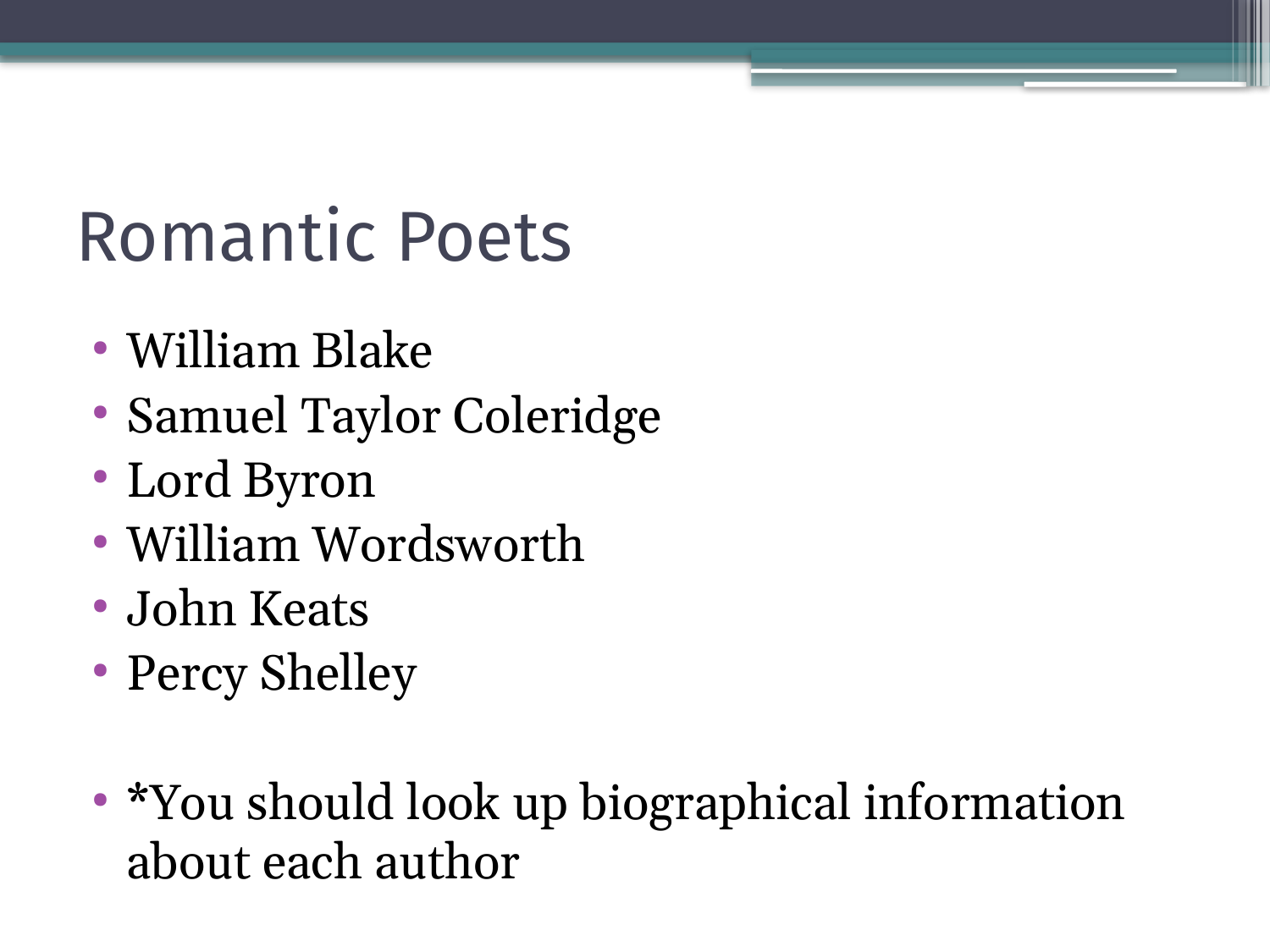

# Romantic Poets
William Blake
Samuel Taylor Coleridge
Lord Byron
William Wordsworth
John Keats
Percy Shelley

*You should look up biographical information about each author